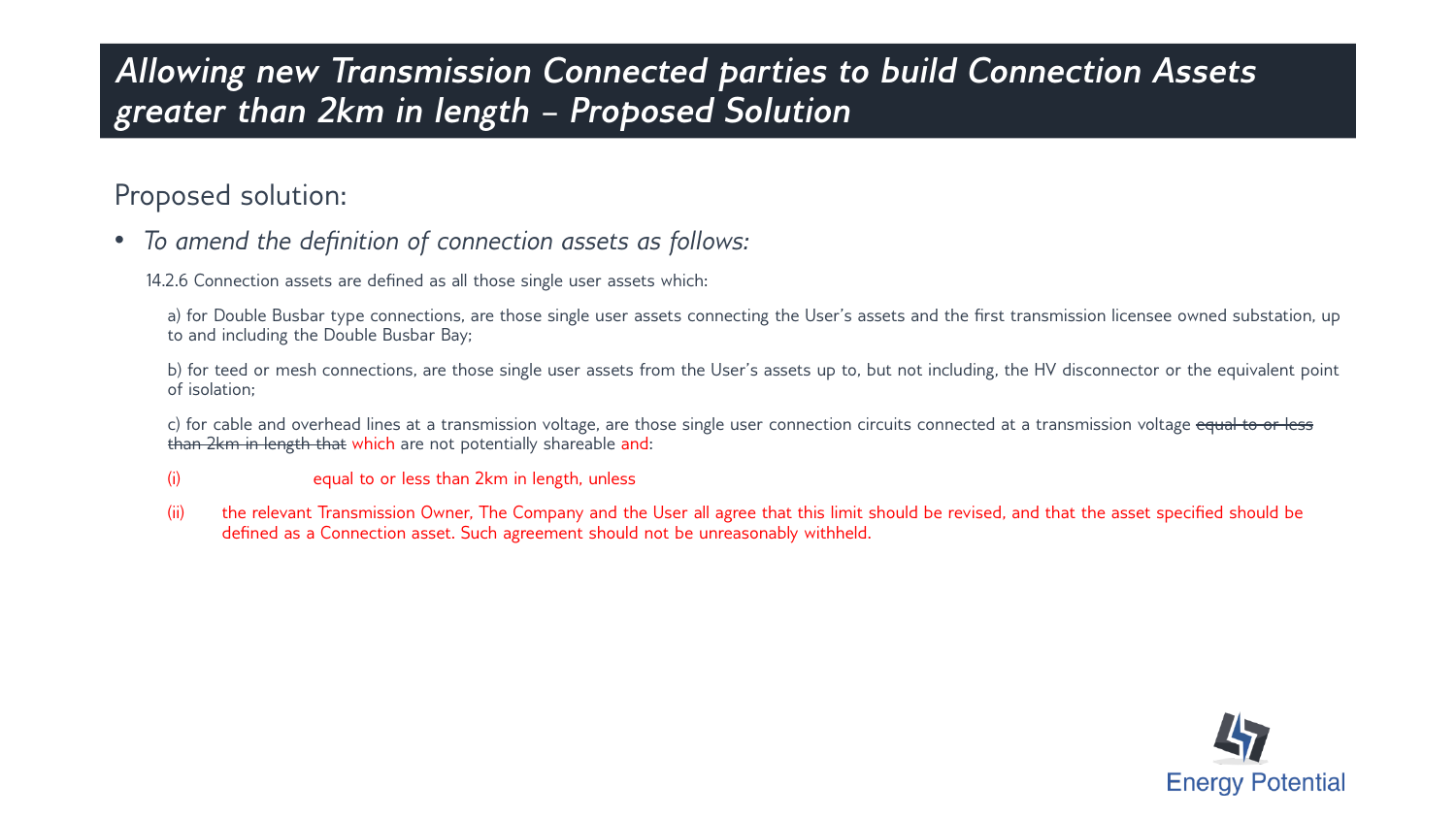

# Allowing new Transmission Connected parties to build Connection Assets greater than 2km in length – Proposed Solution
Proposed solution:
To amend the definition of connection assets as follows:
14.2.6 Connection assets are defined as all those single user assets which:
a) for Double Busbar type connections, are those single user assets connecting the User’s assets and the first transmission licensee owned substation, up to and including the Double Busbar Bay;
b) for teed or mesh connections, are those single user assets from the User’s assets up to, but not including, the HV disconnector or the equivalent point of isolation;
c) for cable and overhead lines at a transmission voltage, are those single user connection circuits connected at a transmission voltage equal to or less than 2km in length that which are not potentially shareable and:
(i)	equal to or less than 2km in length, unless
(ii)	the relevant Transmission Owner, The Company and the User all agree that this limit should be revised, and that the asset specified should be defined as a Connection asset. Such agreement should not be unreasonably withheld.